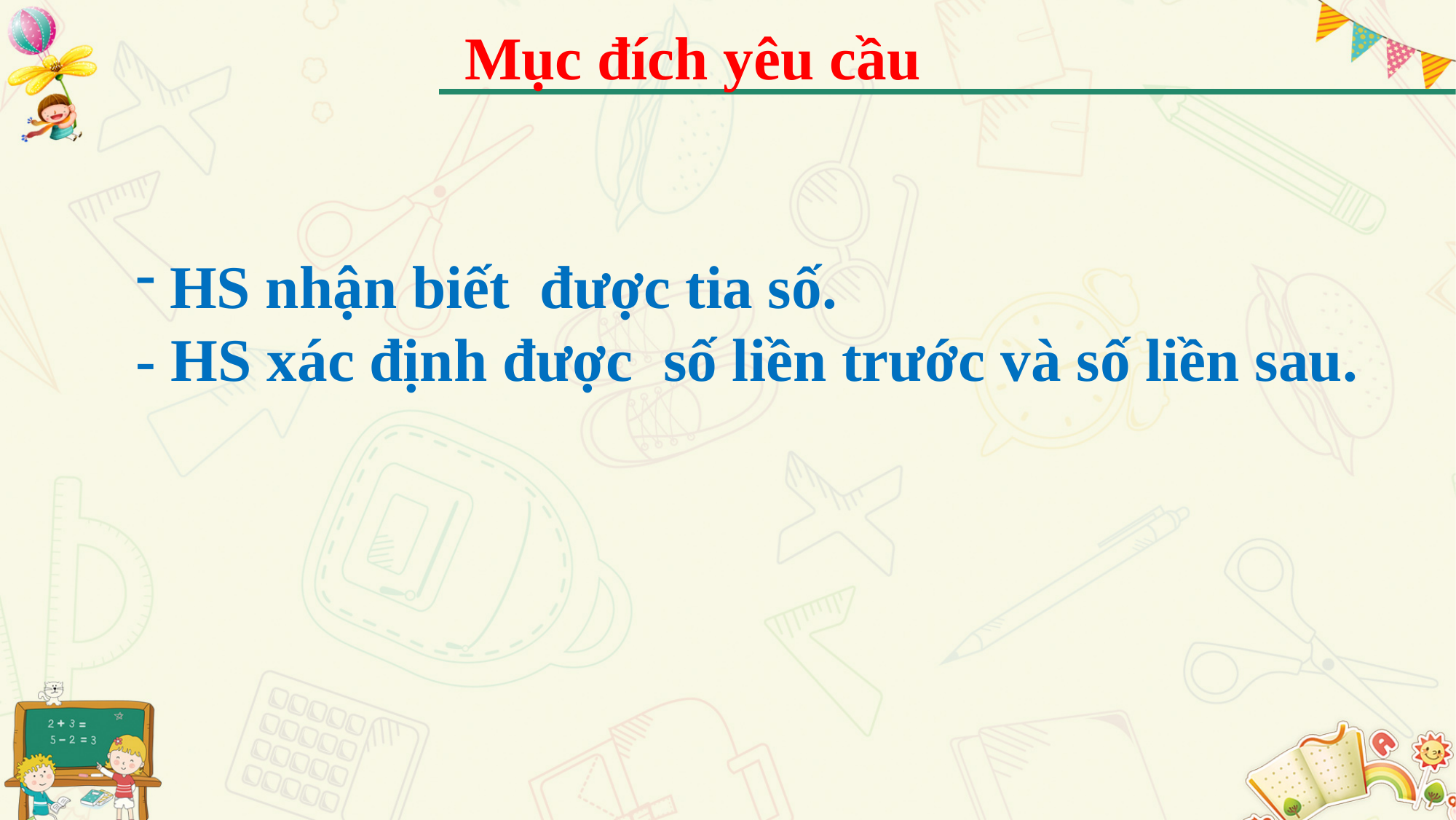

Mục đích yêu cầu

HS nhận biết  được tia số.
- HS xác định được  số liền trước và số liền sau.